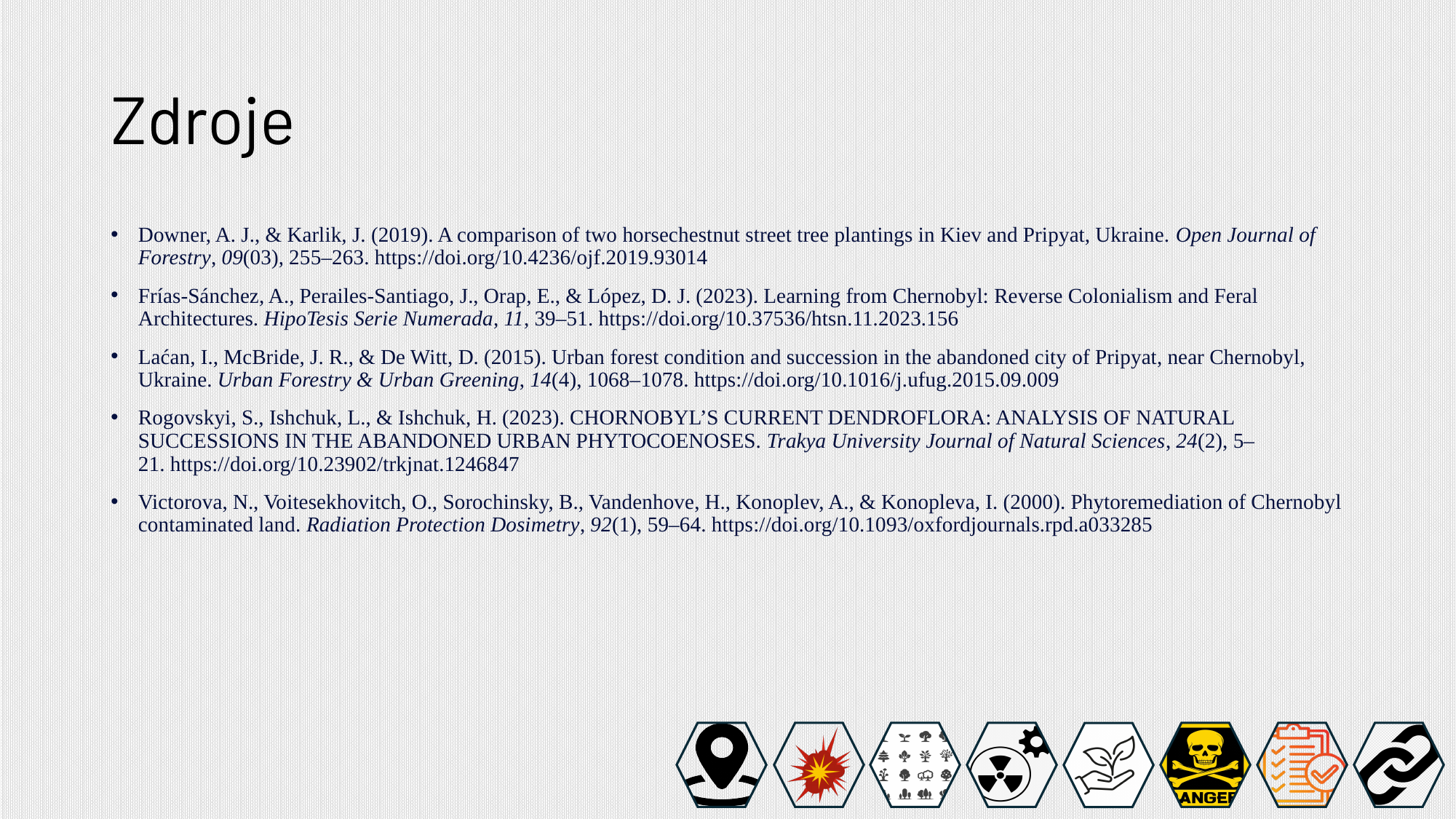

# Zdroje
Downer, A. J., & Karlik, J. (2019). A comparison of two horsechestnut street tree plantings in Kiev and Pripyat, Ukraine. Open Journal of Forestry, 09(03), 255–263. https://doi.org/10.4236/ojf.2019.93014
Frías-Sánchez, A., Perailes-Santiago, J., Orap, E., & López, D. J. (2023). Learning from Chernobyl: Reverse Colonialism and Feral Architectures. HipoTesis Serie Numerada, 11, 39–51. https://doi.org/10.37536/htsn.11.2023.156
Laćan, I., McBride, J. R., & De Witt, D. (2015). Urban forest condition and succession in the abandoned city of Pripyat, near Chernobyl, Ukraine. Urban Forestry & Urban Greening, 14(4), 1068–1078. https://doi.org/10.1016/j.ufug.2015.09.009
Rogovskyi, S., Ishchuk, L., & Ishchuk, H. (2023). CHORNOBYL’S CURRENT DENDROFLORA: ANALYSIS OF NATURAL SUCCESSIONS IN THE ABANDONED URBAN PHYTOCOENOSES. Trakya University Journal of Natural Sciences, 24(2), 5–21. https://doi.org/10.23902/trkjnat.1246847
Victorova, N., Voitesekhovitch, O., Sorochinsky, B., Vandenhove, H., Konoplev, A., & Konopleva, I. (2000). Phytoremediation of Chernobyl contaminated land. Radiation Protection Dosimetry, 92(1), 59–64. https://doi.org/10.1093/oxfordjournals.rpd.a033285